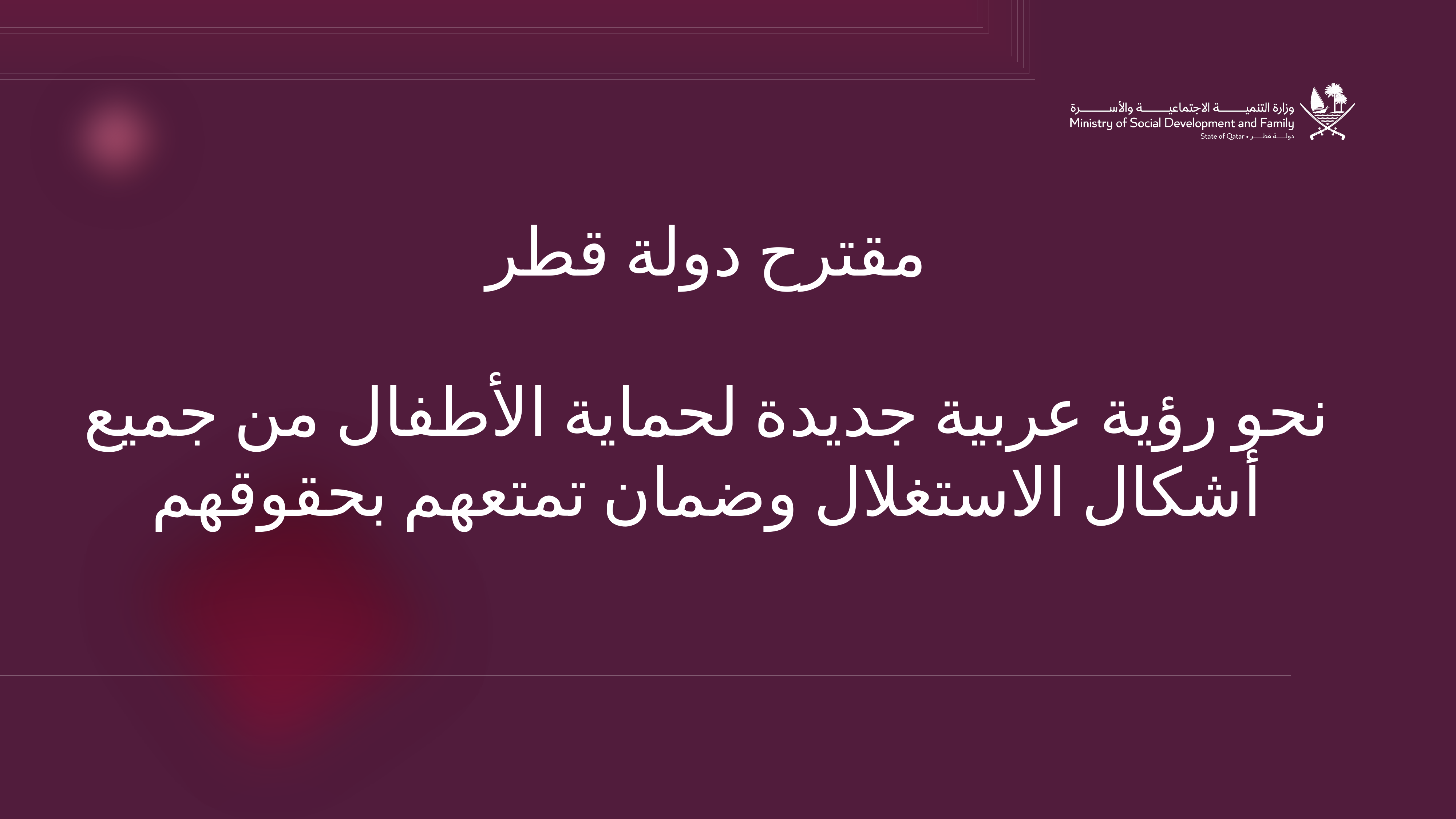

# مقترح دولة قطر نحو رؤية عربية جديدة لحماية الأطفال من جميع أشكال الاستغلال وضمان تمتعهم بحقوقهم